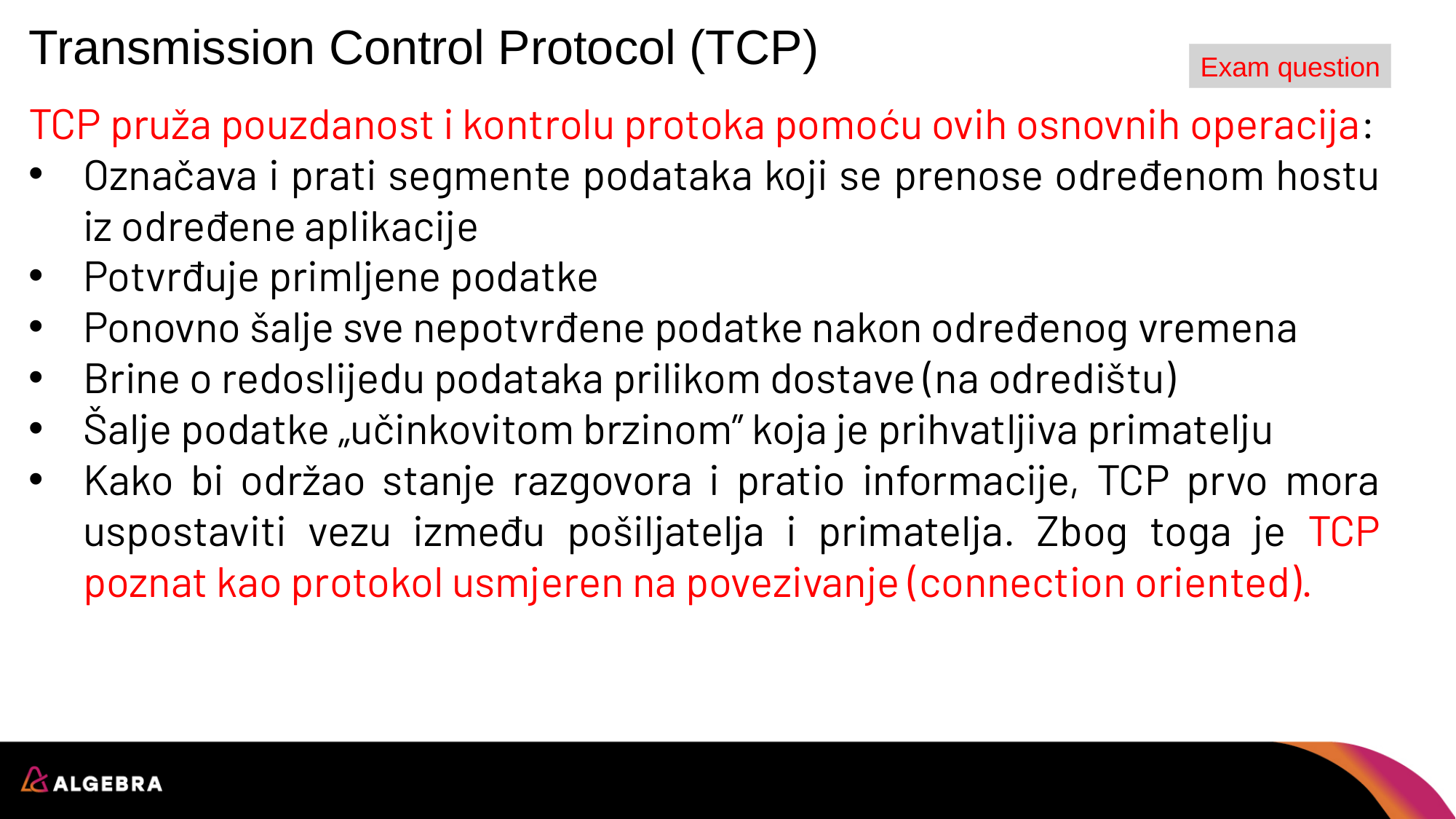

# Transmission Control Protocol (TCP)
Exam question
TCP pruža pouzdanost i kontrolu protoka pomoću ovih osnovnih operacija:
Označava i prati segmente podataka koji se prenose određenom hostu iz određene aplikacije
Potvrđuje primljene podatke
Ponovno šalje sve nepotvrđene podatke nakon određenog vremena
Brine o redoslijedu podataka prilikom dostave (na odredištu)
Šalje podatke „učinkovitom brzinom” koja je prihvatljiva primatelju
Kako bi održao stanje razgovora i pratio informacije, TCP prvo mora uspostaviti vezu između pošiljatelja i primatelja. Zbog toga je TCP poznat kao protokol usmjeren na povezivanje (connection oriented).